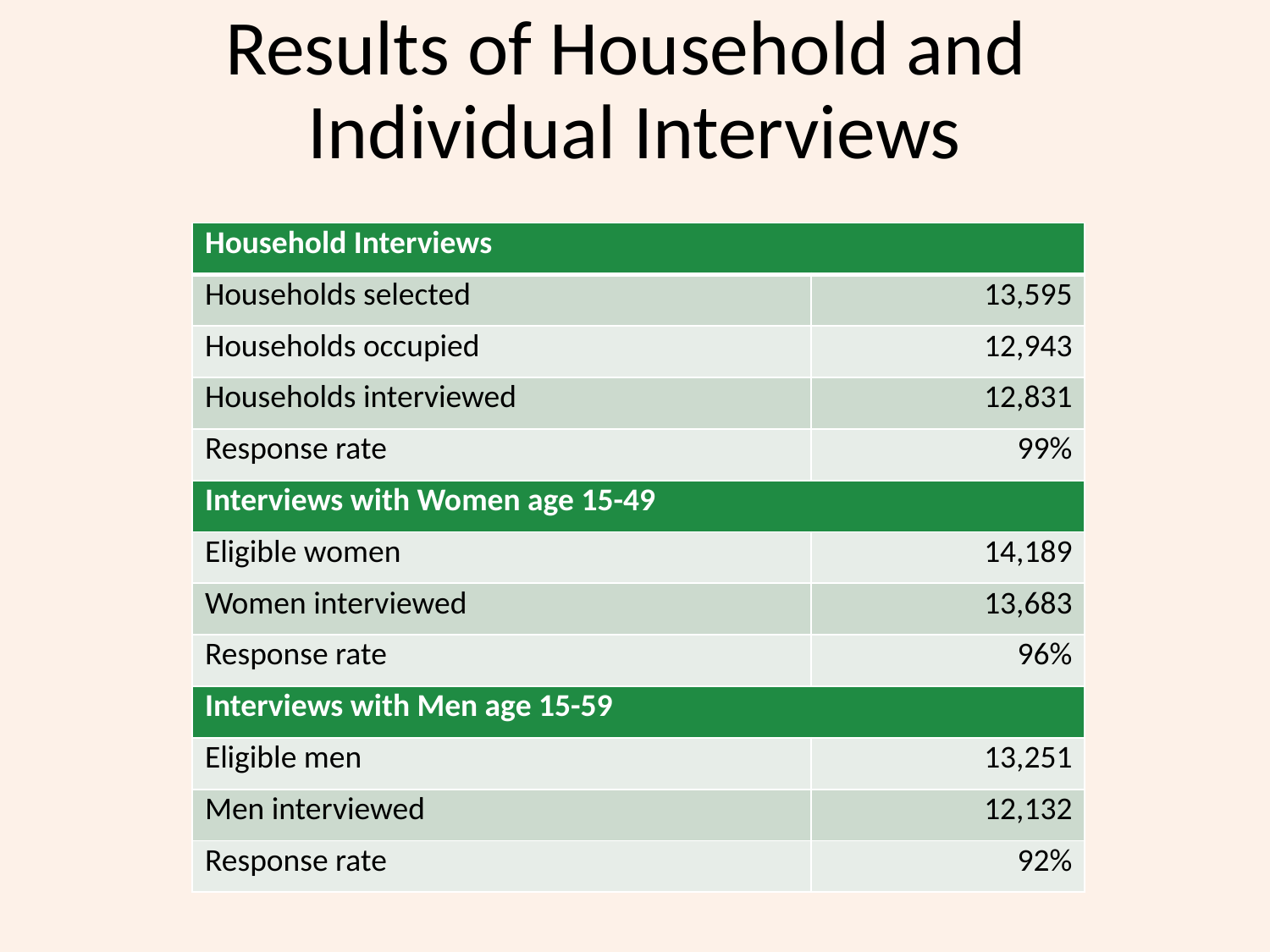

# Results of Household and Individual Interviews
| Household Interviews |  |
| --- | --- |
| Households selected | 13,595 |
| Households occupied | 12,943 |
| Households interviewed | 12,831 |
| Response rate | 99% |
| Interviews with Women age 15-49 |  |
| Eligible women | 14,189 |
| Women interviewed | 13,683 |
| Response rate | 96% |
| Interviews with Men age 15-59 |  |
| Eligible men | 13,251 |
| Men interviewed | 12,132 |
| Response rate | 92% |